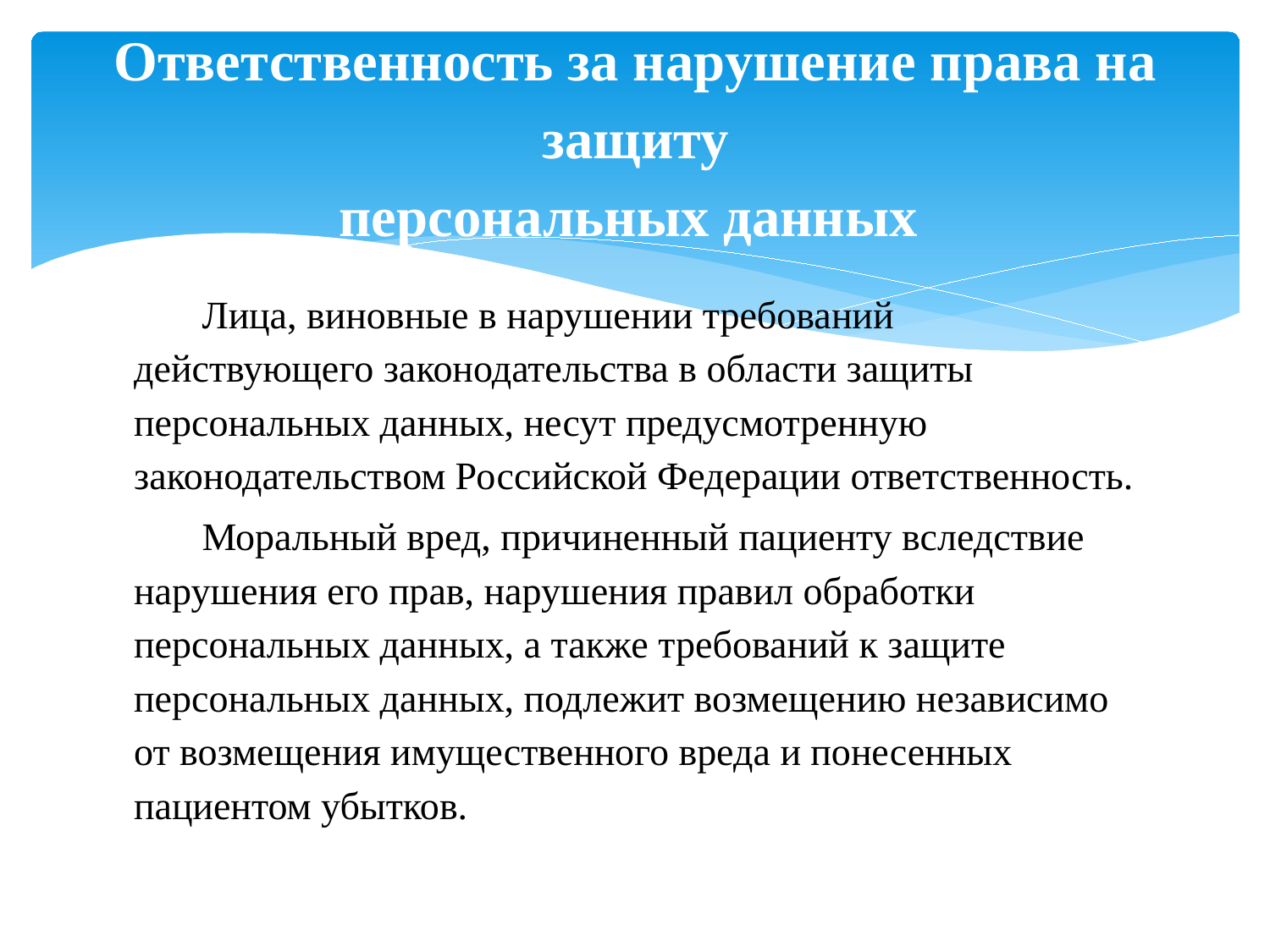

# Ответственность за нарушение права на защиту персональных данных
       Лица, виновные в нарушении требований действующего законодательства в области защиты персональных данных, несут предусмотренную законодательством Российской Федерации ответственность.
       Моральный вред, причиненный пациенту вследствие нарушения его прав, нарушения правил обработки персональных данных, а также требований к защите персональных данных, подлежит возмещению независимо от возмещения имущественного вреда и понесенных пациентом убытков.